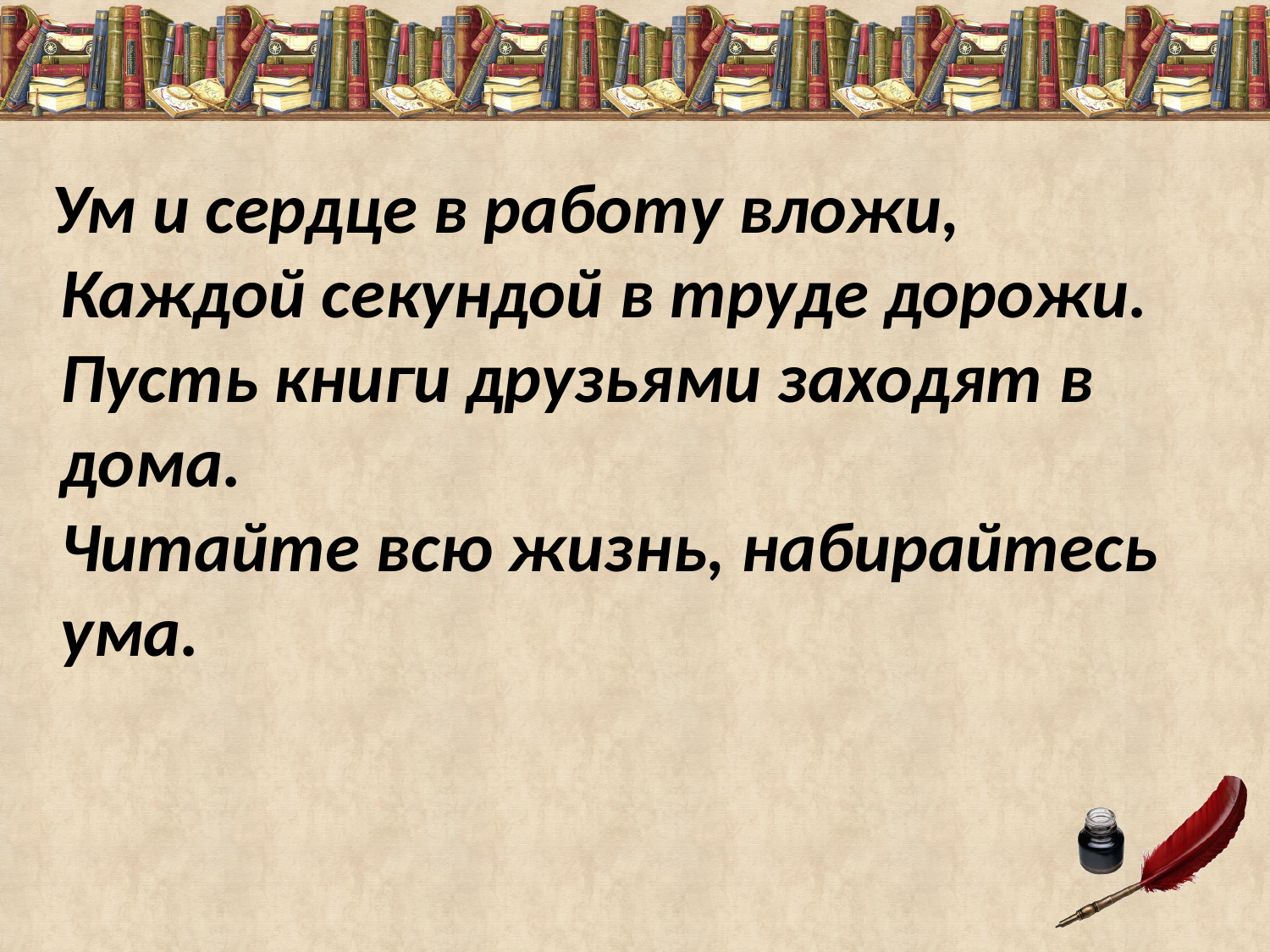

Ум и сердце в работу вложи,
Каждой секундой в труде дорожи.
Пусть книги друзьями заходят в дома.
Читайте всю жизнь, набирайтесь ума.